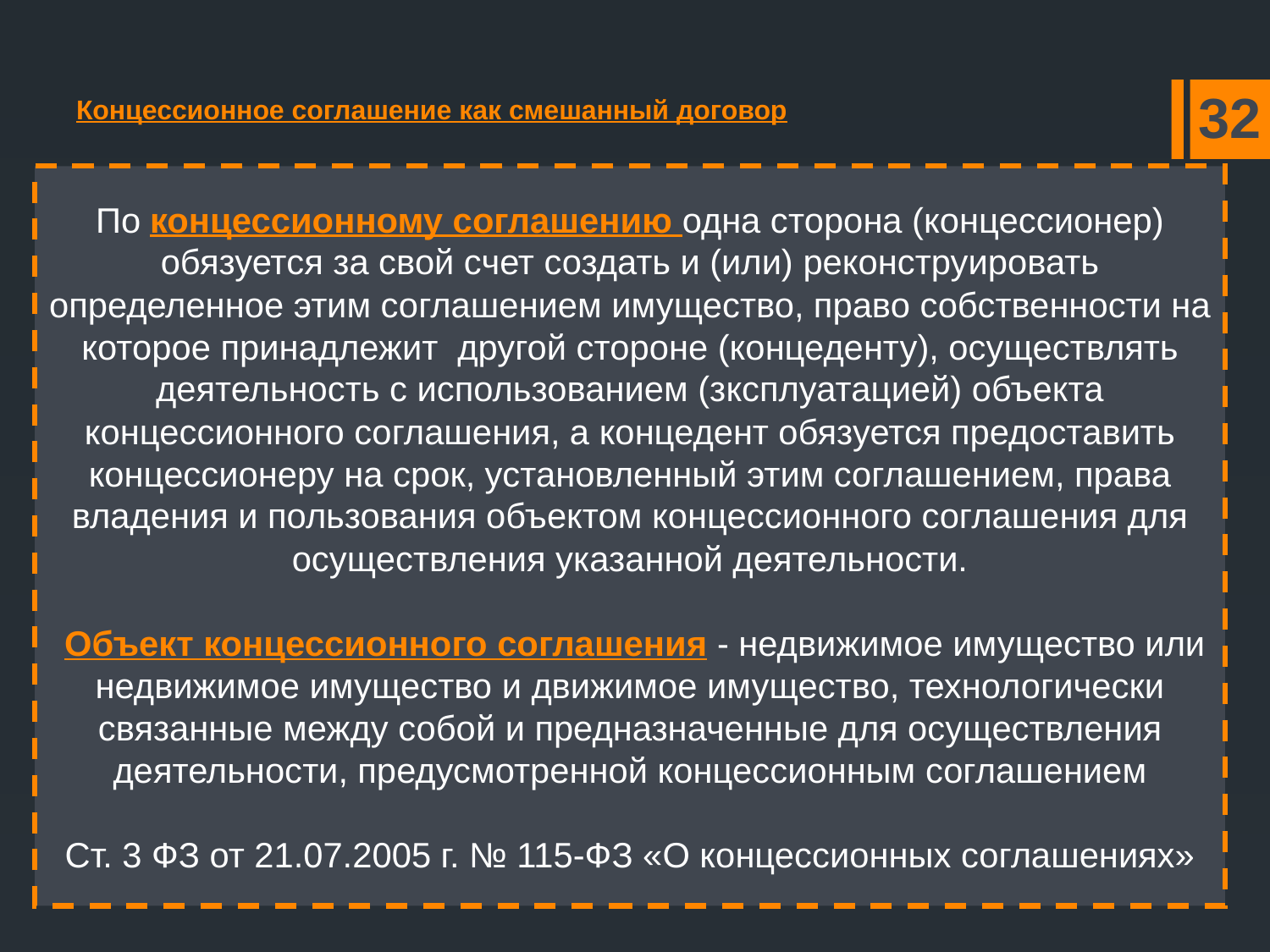

# Концессионное соглашение как смешанный договор
32
По концессионному соглашению одна сторона (концессионер) обязуется за свой счет создать и (или) реконструировать определенное этим соглашением имущество, право собственности на которое принадлежит  другой стороне (концеденту), осуществлять деятельность с использованием (зксплуатацией) объекта концессионного соглашения, а концедент обязуется предоставить концессионеру на срок, установленный этим соглашением, права владения и пользования объектом концессионного соглашения для осуществления указанной деятельности.

 Объект концессионного соглашения - недвижимое имущество или недвижимое имущество и движимое имущество, технологически связанные между собой и предназначенные для осуществления деятельности, предусмотренной концессионным соглашением

Ст. 3 ФЗ от 21.07.2005 г. № 115-ФЗ «О концессионных соглашениях»